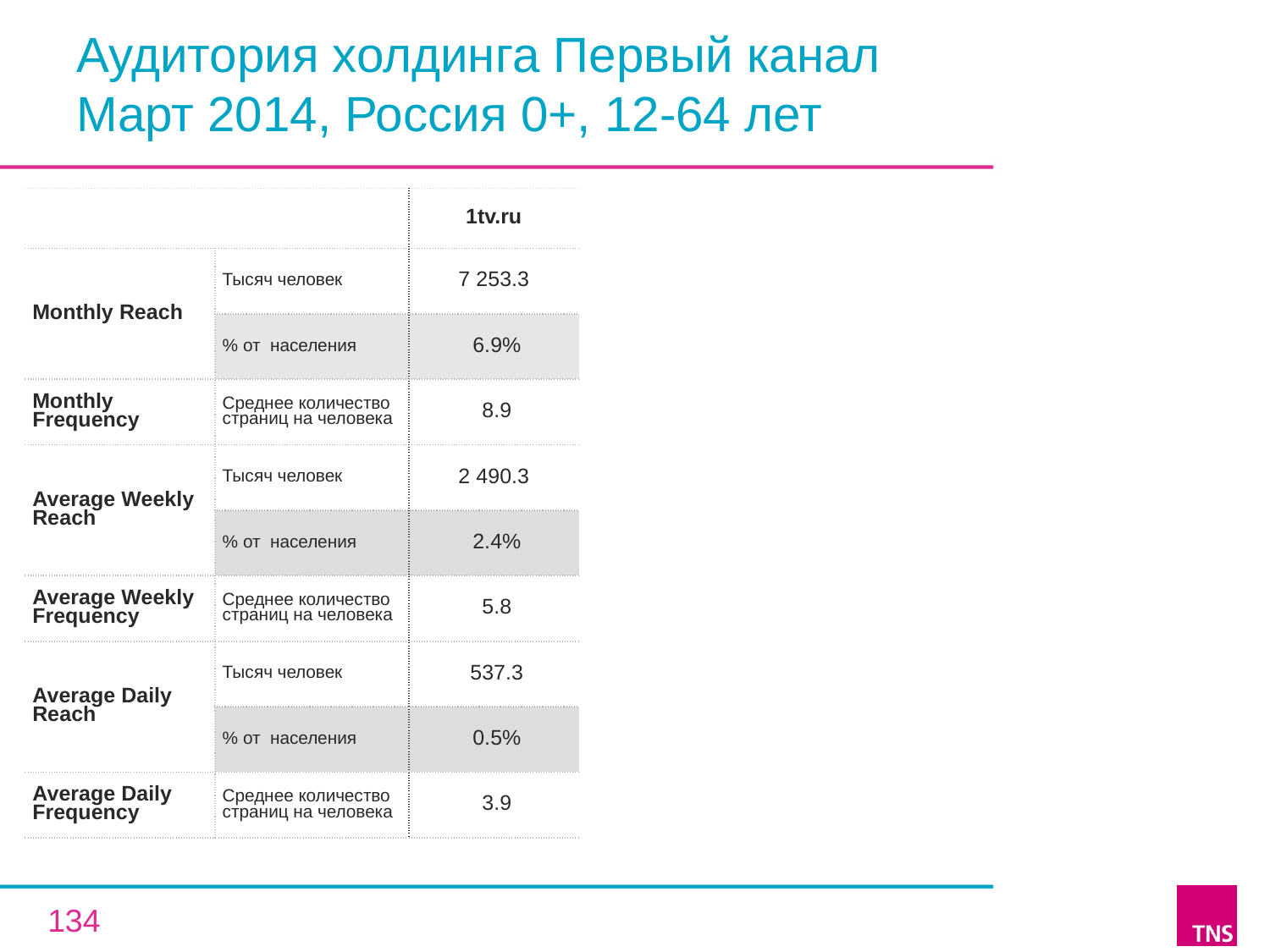

# Аудитория холдинга Первый канал Март 2014, Россия 0+, 12-64 лет
|  |  | 1tv.ru |
| --- | --- | --- |
| Monthly Reach | Тысяч человек | 7 253.3 |
|  | % от населения | 6.9% |
| Monthly Frequency | Среднее количество страниц на человека | 8.9 |
| Average Weekly Reach | Тысяч человек | 2 490.3 |
|  | % от населения | 2.4% |
| Average Weekly Frequency | Среднее количество страниц на человека | 5.8 |
| Average Daily Reach | Тысяч человек | 537.3 |
|  | % от населения | 0.5% |
| Average Daily Frequency | Среднее количество страниц на человека | 3.9 |

134